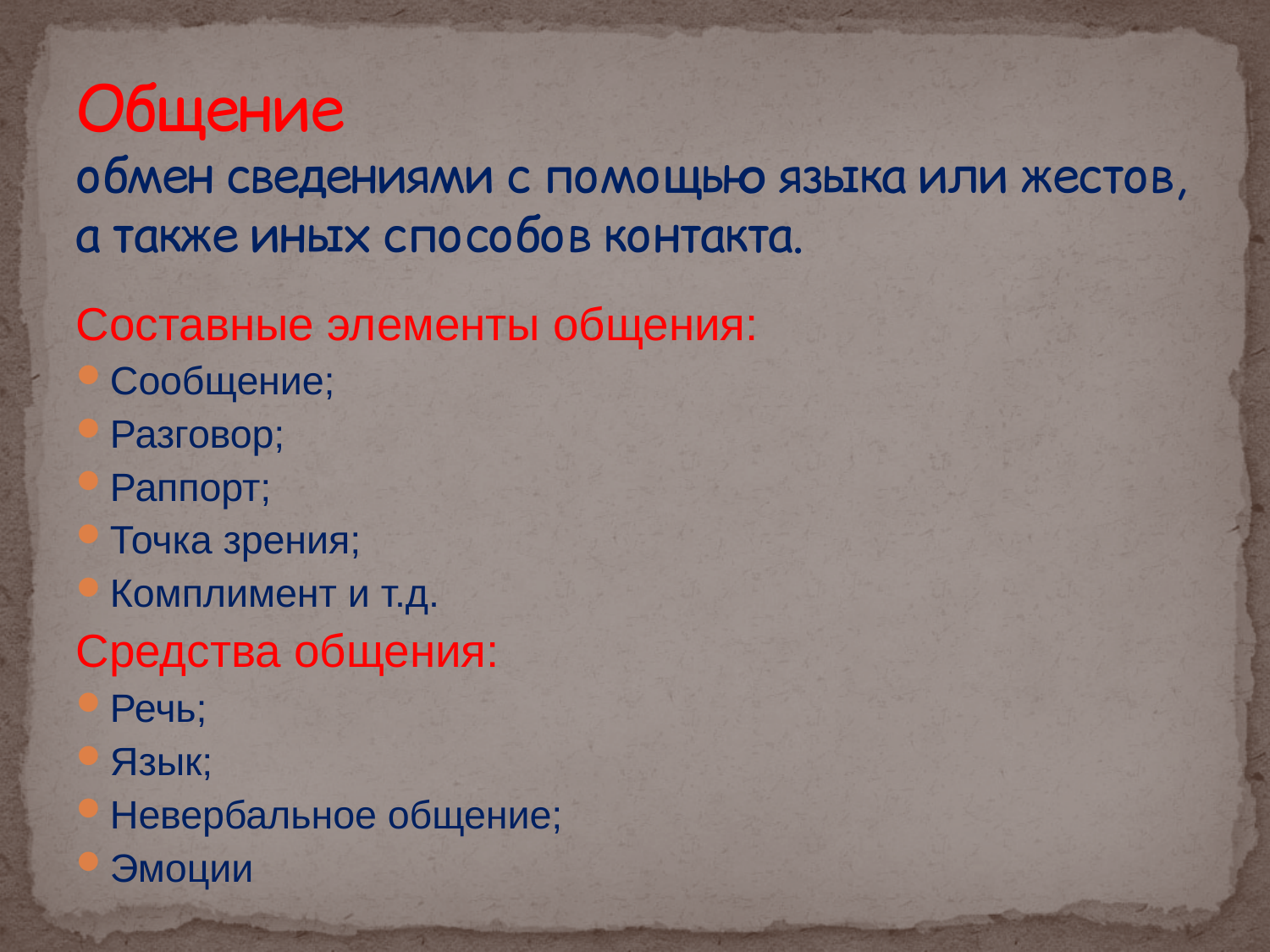

# Общение обмен сведениями с помощью языка или жестов, а также иных способов контакта.
Составные элементы общения:
Сообщение;
Разговор;
Раппорт;
Точка зрения;
Комплимент и т.д.
Средства общения:
Речь;
Язык;
Невербальное общение;
Эмоции